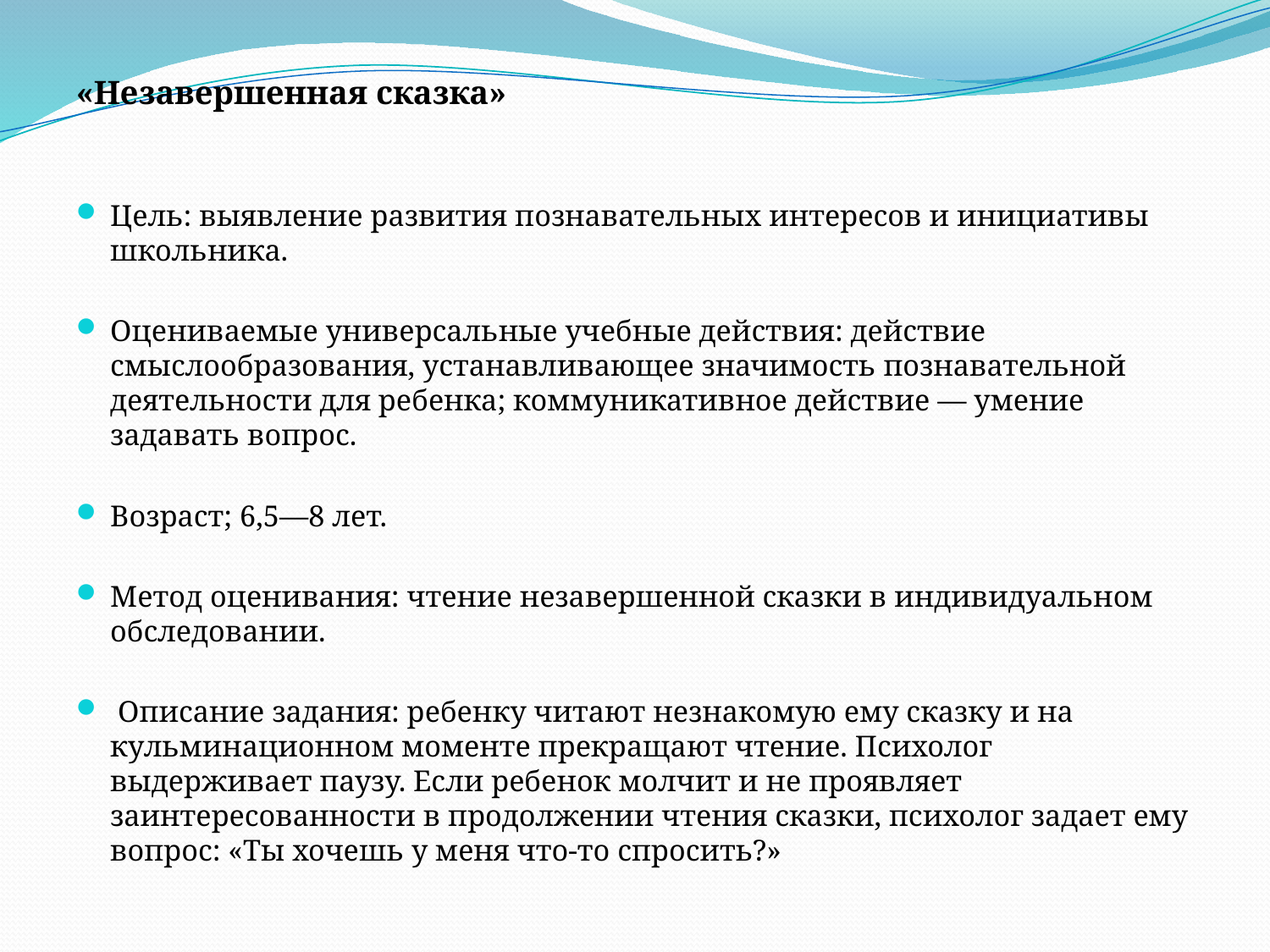

«Незавершенная сказка»

Цель: выявление развития познавательных интересов и инициативы школьника.

Оцениваемые универсальные учебные действия: действие смыслообразования, устанавливающее значимость познавательной деятельности для ребенка; коммуникативное действие — умение задавать вопрос.

Возраст; 6,5—8 лет.

Метод оценивания: чтение незавершенной сказки в индивидуальном обследовании.

 Описание задания: ребенку читают незнакомую ему сказку и на кульминационном моменте прекращают чтение. Психолог выдерживает паузу. Если ребенок молчит и не проявляет заинтересованности в продолжении чтения сказки, психолог задает ему вопрос: «Ты хочешь у меня что-то спросить?»